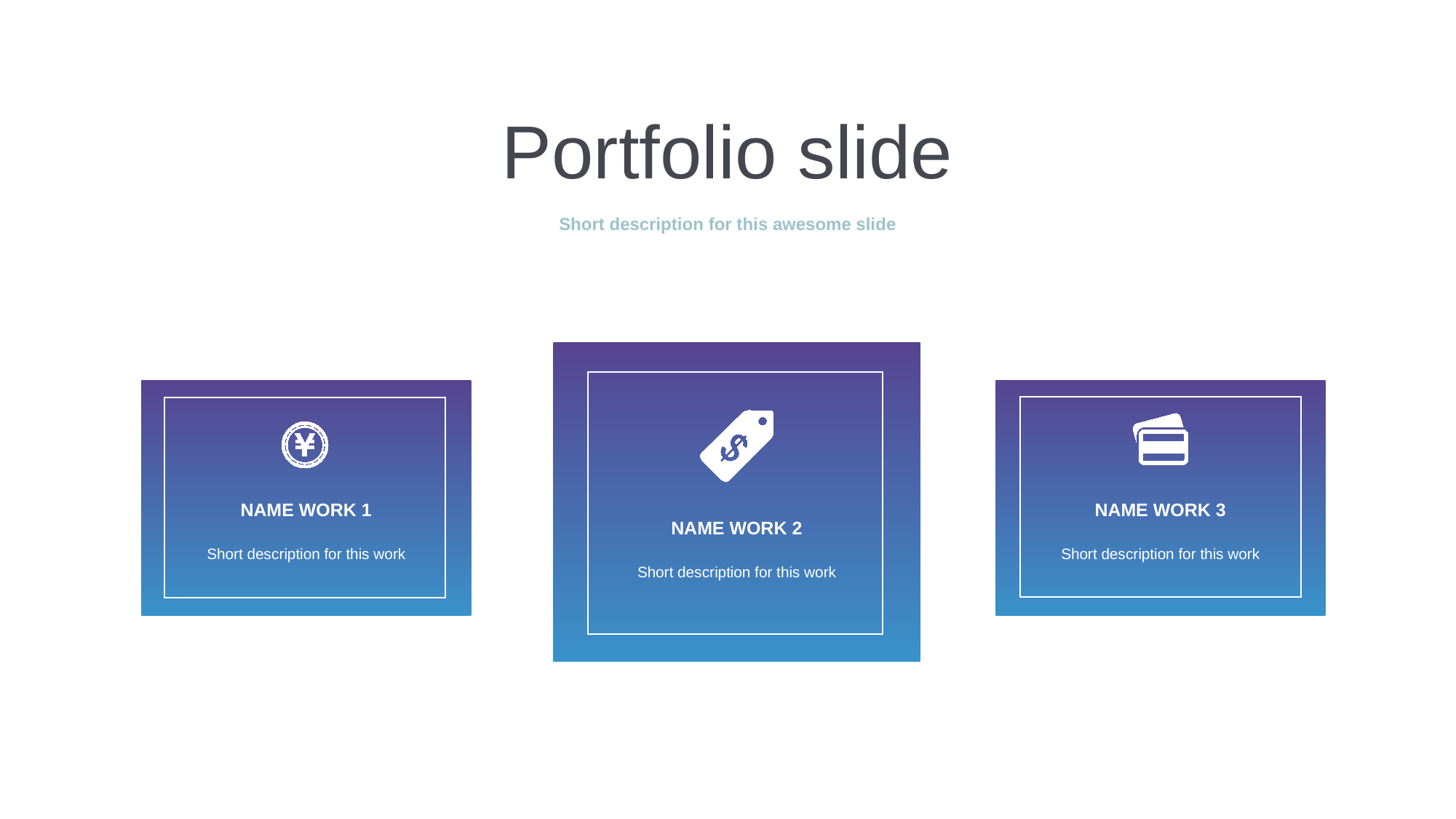

# Portfolio slide
Short description for this awesome slide

Name work 1
Name work 3
Name work 2
Short description for this work
Short description for this work
Short description for this work